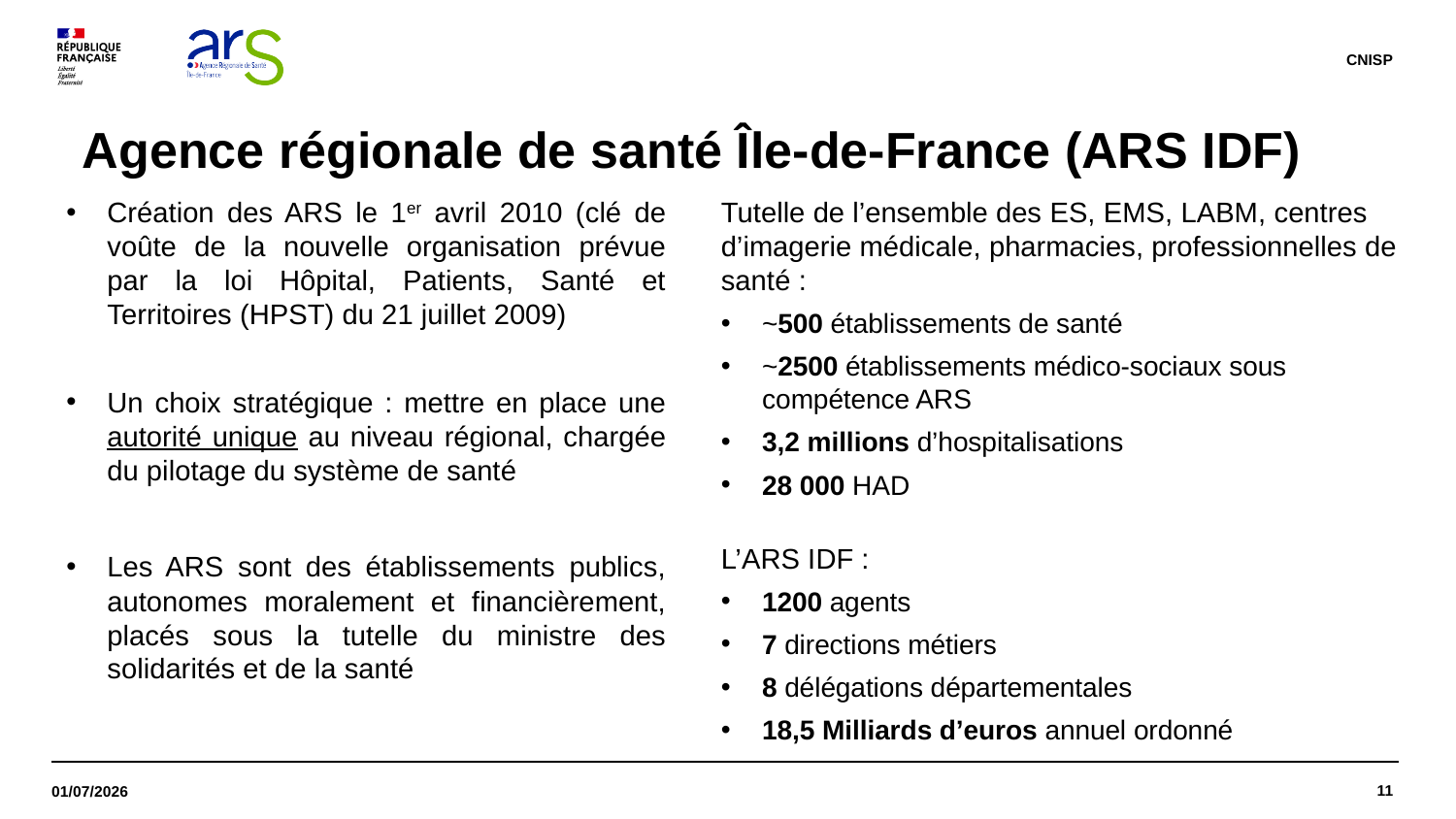

CNISP
# Agence régionale de santé Île-de-France (ARS IDF)
Création des ARS le 1er avril 2010 (clé de voûte de la nouvelle organisation prévue par la loi Hôpital, Patients, Santé et Territoires (HPST) du 21 juillet 2009)

Un choix stratégique : mettre en place une autorité unique au niveau régional, chargée du pilotage du système de santé

Les ARS sont des établissements publics, autonomes moralement et financièrement, placés sous la tutelle du ministre des solidarités et de la santé

Tutelle de l’ensemble des ES, EMS, LABM, centres d’imagerie médicale, pharmacies, professionnelles de santé :
~500 établissements de santé
~2500 établissements médico-sociaux sous compétence ARS
3,2 millions d’hospitalisations
28 000 HAD

L’ARS IDF :
1200 agents
7 directions métiers
8 délégations départementales
18,5 Milliards d’euros annuel ordonné

11
01/07/2026